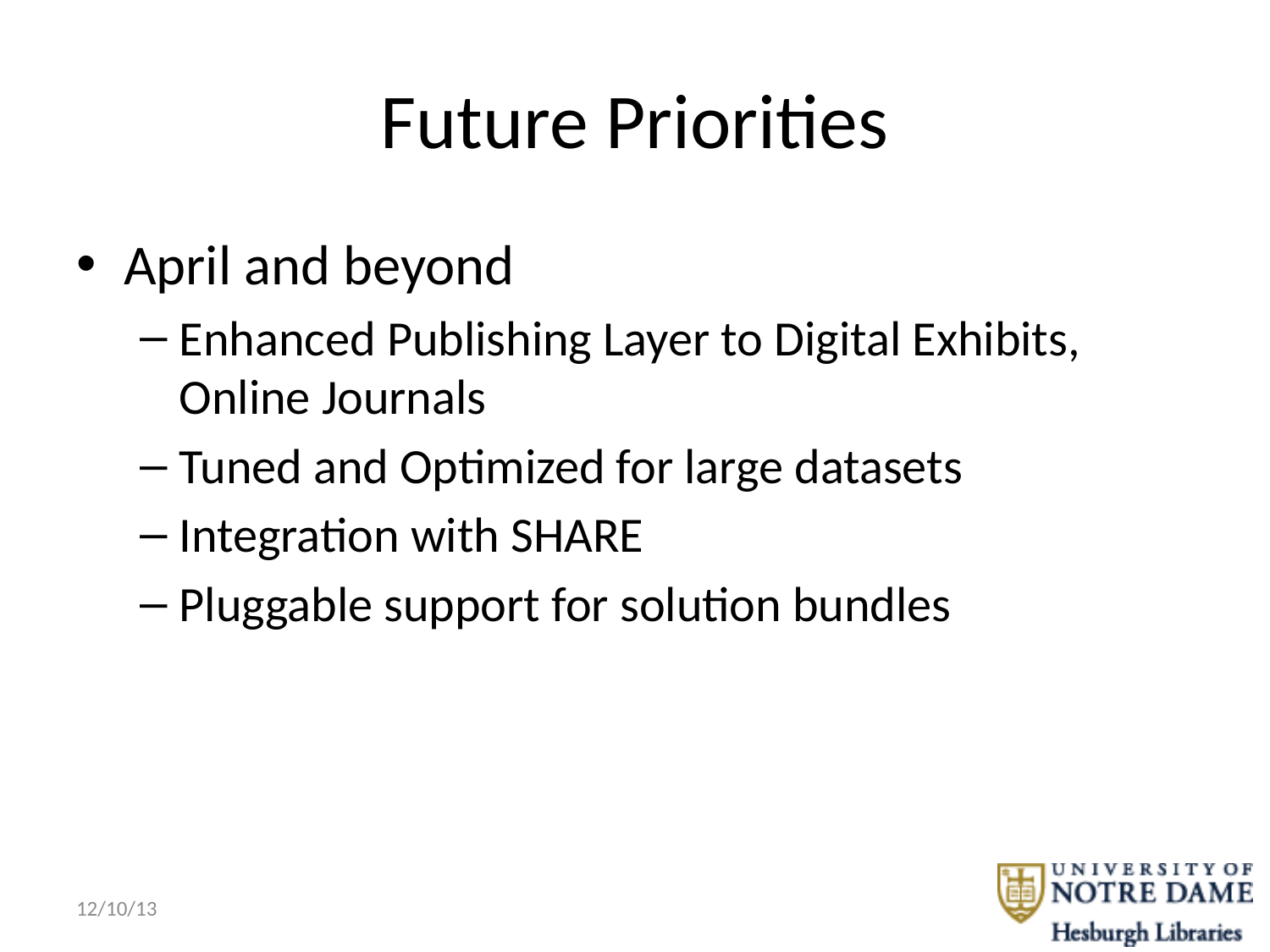

# Future Priorities
April and beyond
Enhanced Publishing Layer to Digital Exhibits, Online Journals
Tuned and Optimized for large datasets
Integration with SHARE
Pluggable support for solution bundles
12/10/13